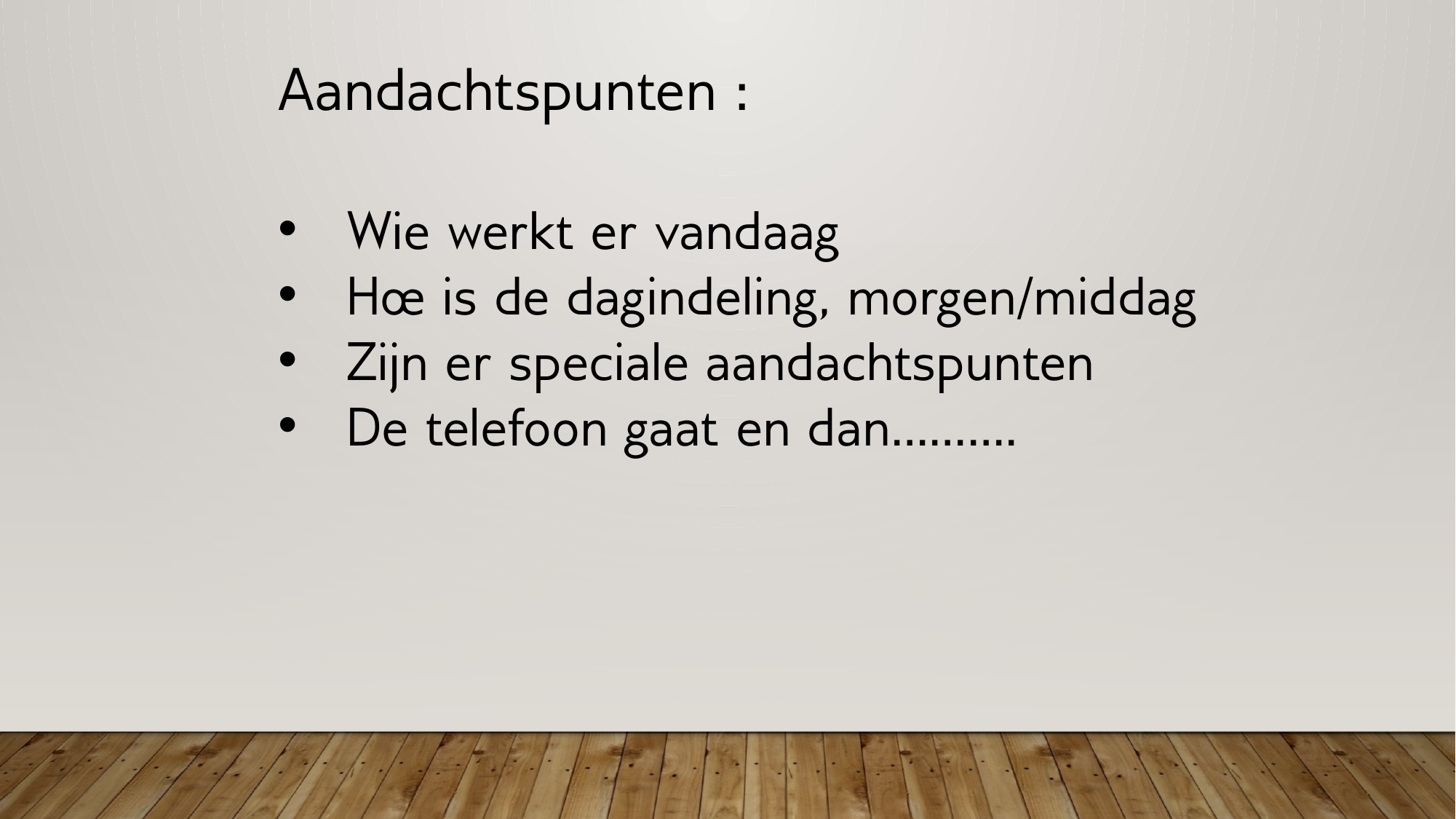

Aandachtspunten :

Wie werkt er vandaag
Hoe is de dagindeling, morgen/middag
Zijn er speciale aandachtspunten
De telefoon gaat en dan……….